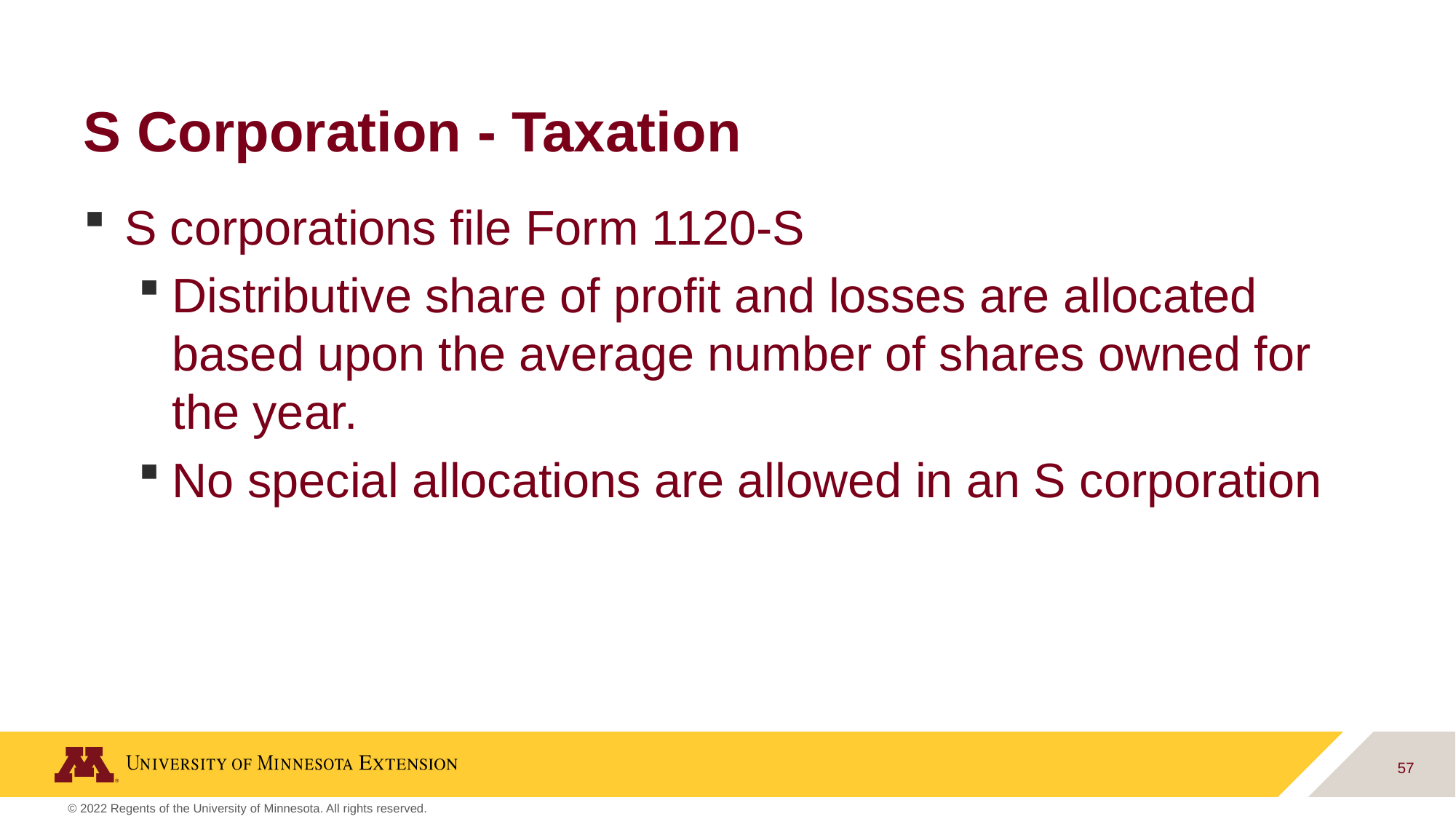

# S Corporation - Taxation
S corporations file Form 1120-S
Distributive share of profit and losses are allocated based upon the average number of shares owned for the year.
No special allocations are allowed in an S corporation